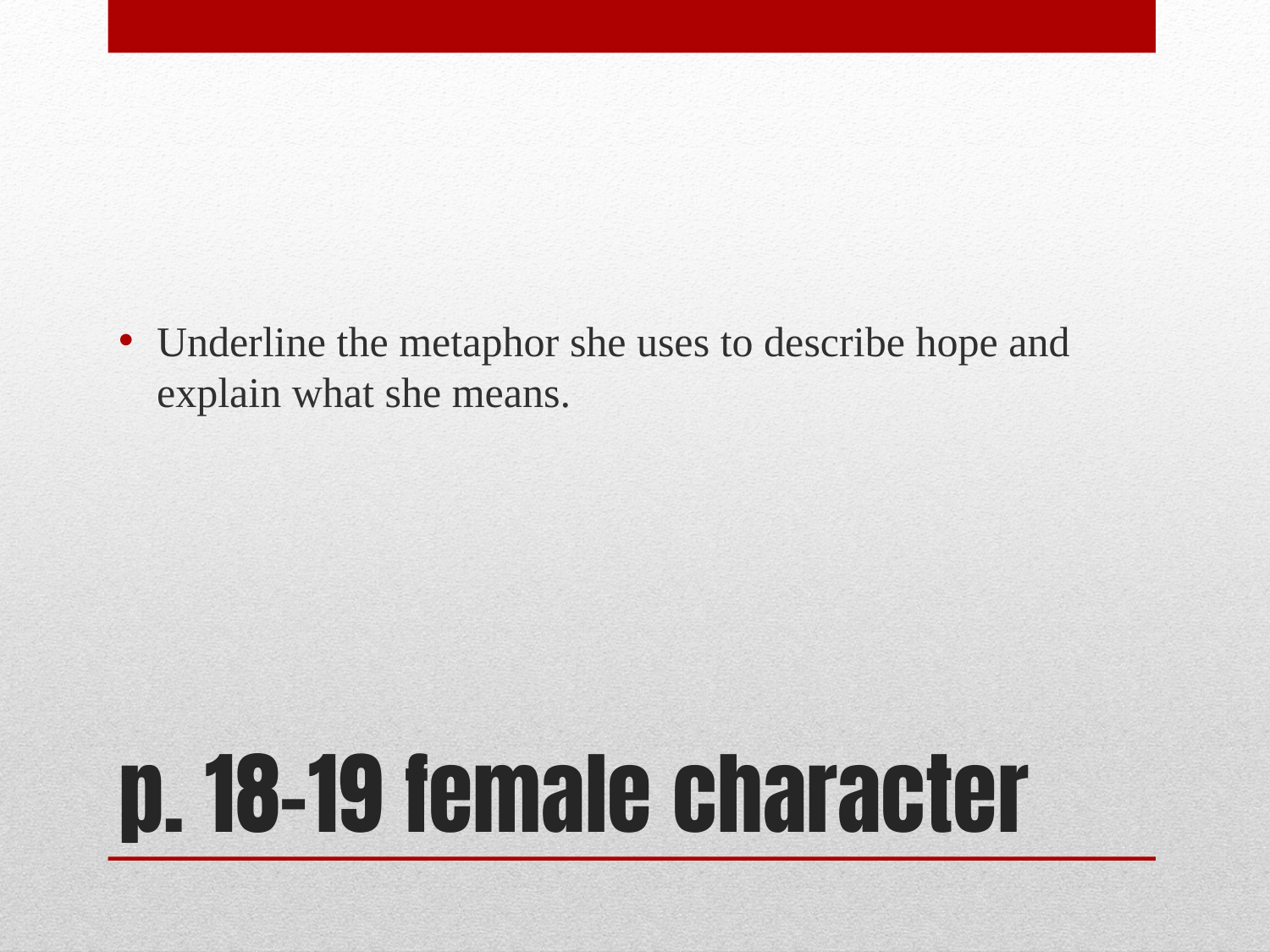

Underline the metaphor she uses to describe hope and explain what she means.
# p. 18-19 female character